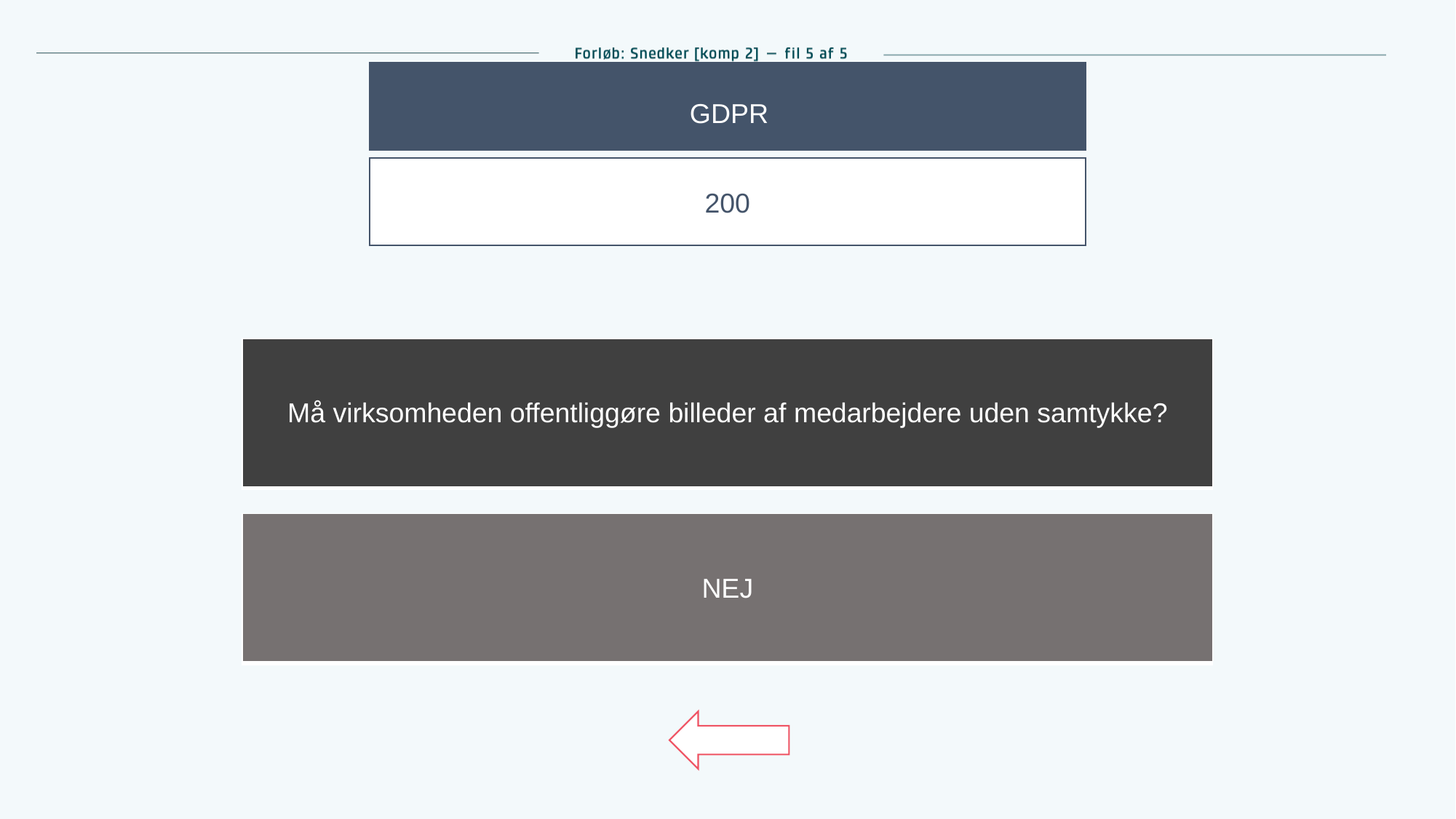

GDPR

200
| Må virksomheden offentliggøre billeder af medarbejdere uden samtykke? |
| --- |
| NEJ |
| --- |